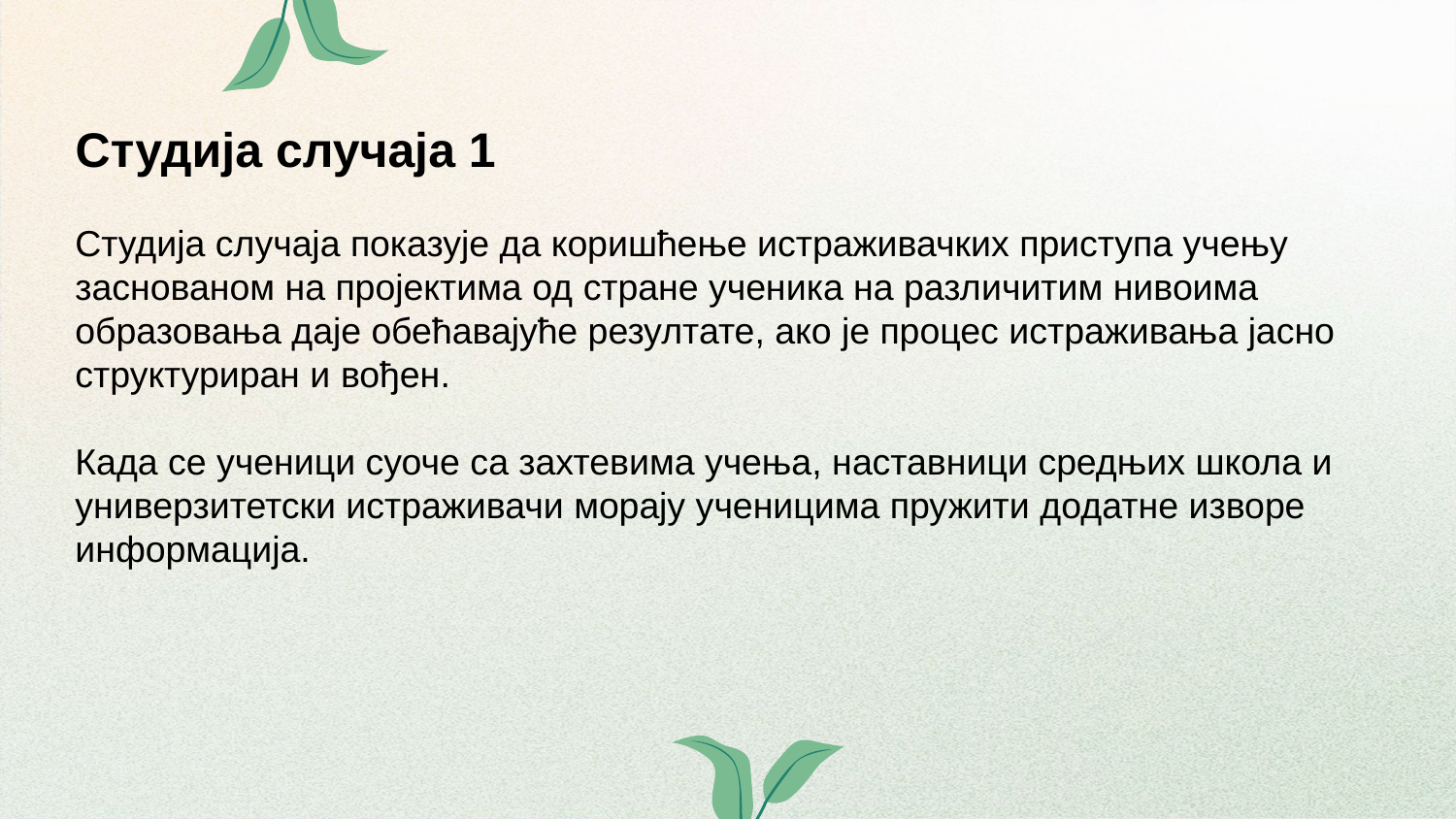

# Студија случаја 1
Студија случаја показује да коришћење истраживачких приступа учењу заснованом на пројектима од стране ученика на различитим нивоима образовања даје обећавајуће резултате, ако је процес истраживања јасно структуриран и вођен.

Када се ученици суоче са захтевима учења, наставници средњих школа и универзитетски истраживачи морају ученицима пружити додатне изворе информација.